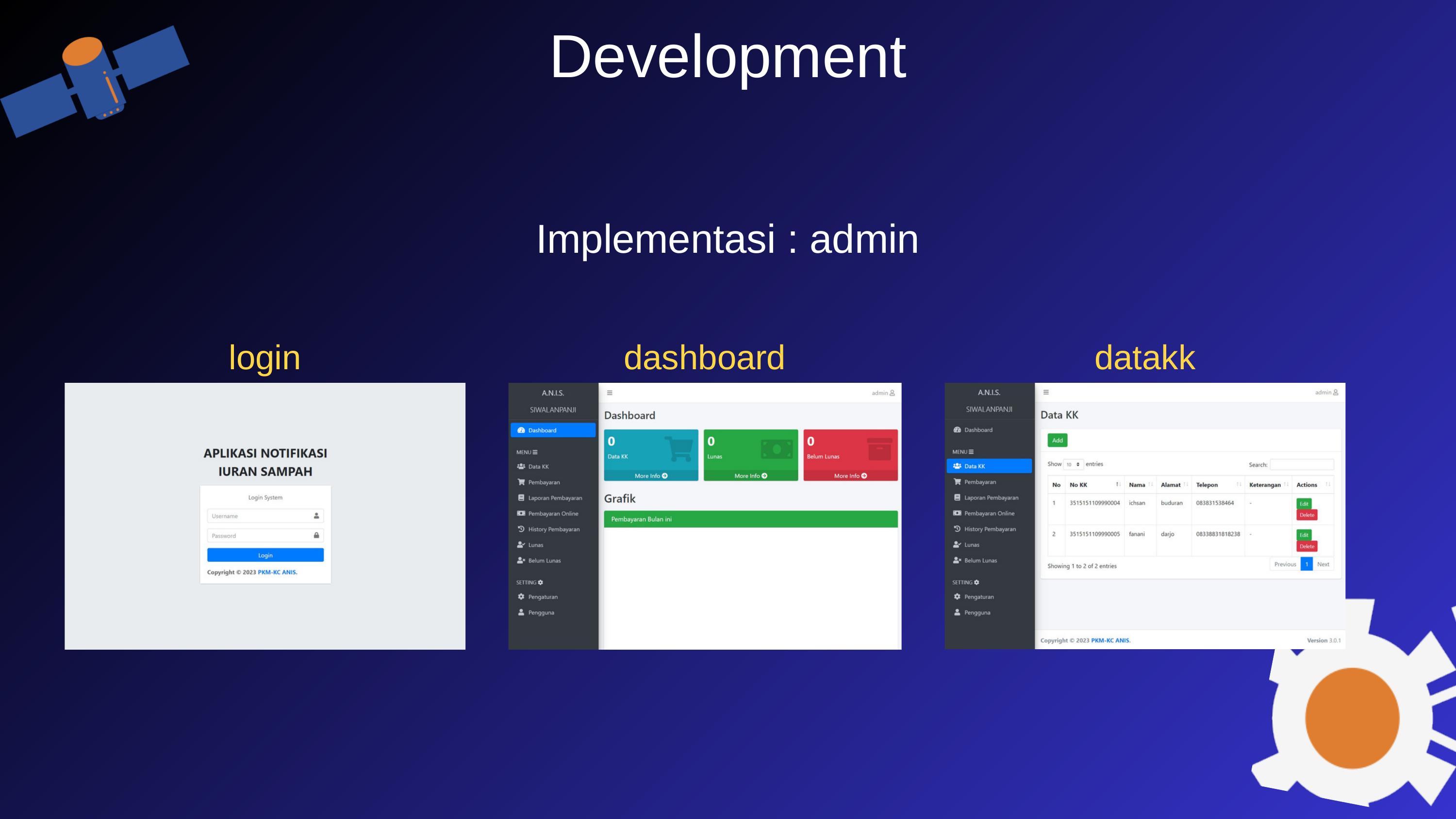

Development
Implementasi : admin
login
dashboard
datakk